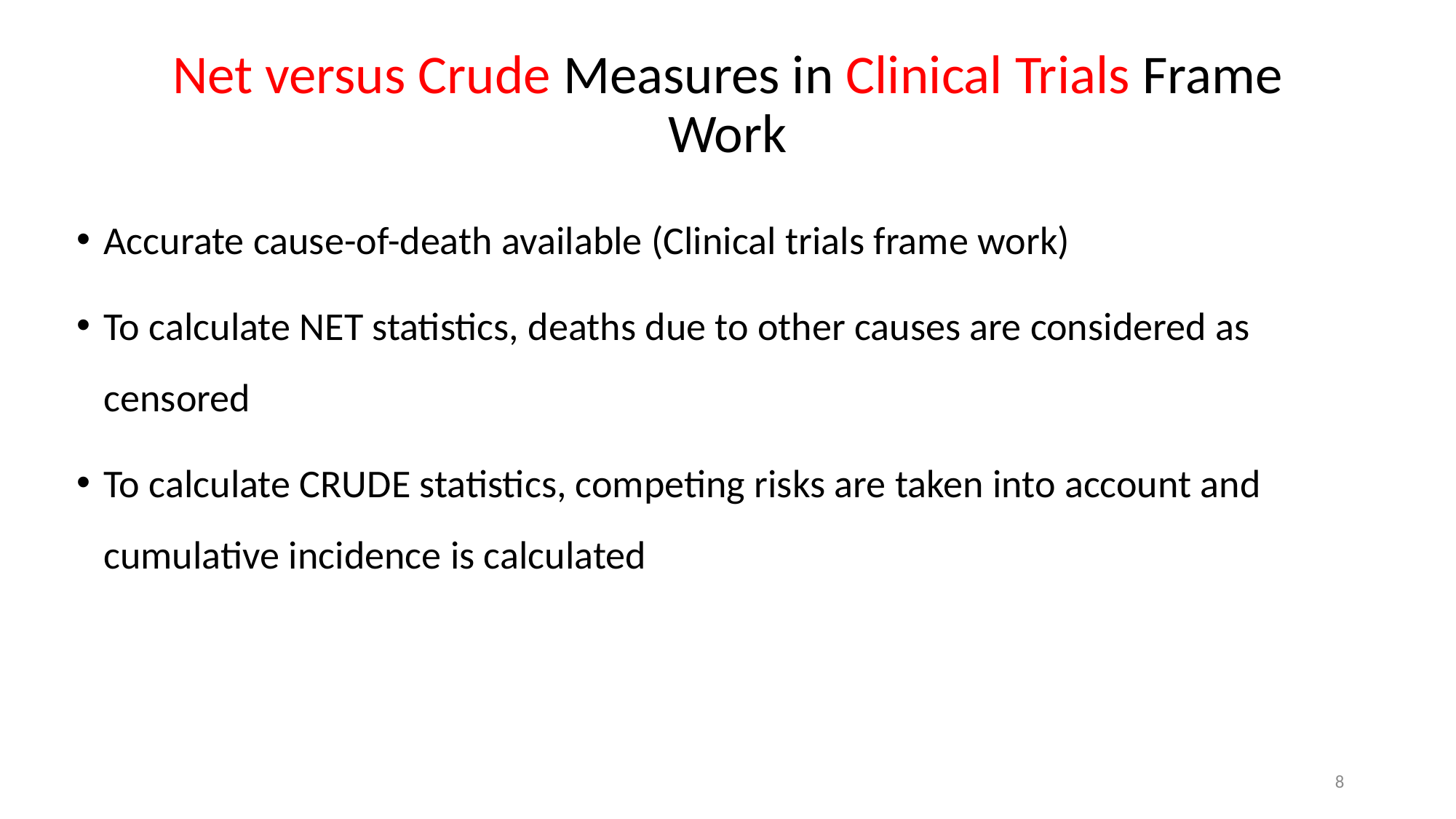

# Net versus Crude Measures in Clinical Trials Frame Work
Accurate cause-of-death available (Clinical trials frame work)
To calculate NET statistics, deaths due to other causes are considered as censored
To calculate CRUDE statistics, competing risks are taken into account and cumulative incidence is calculated

8